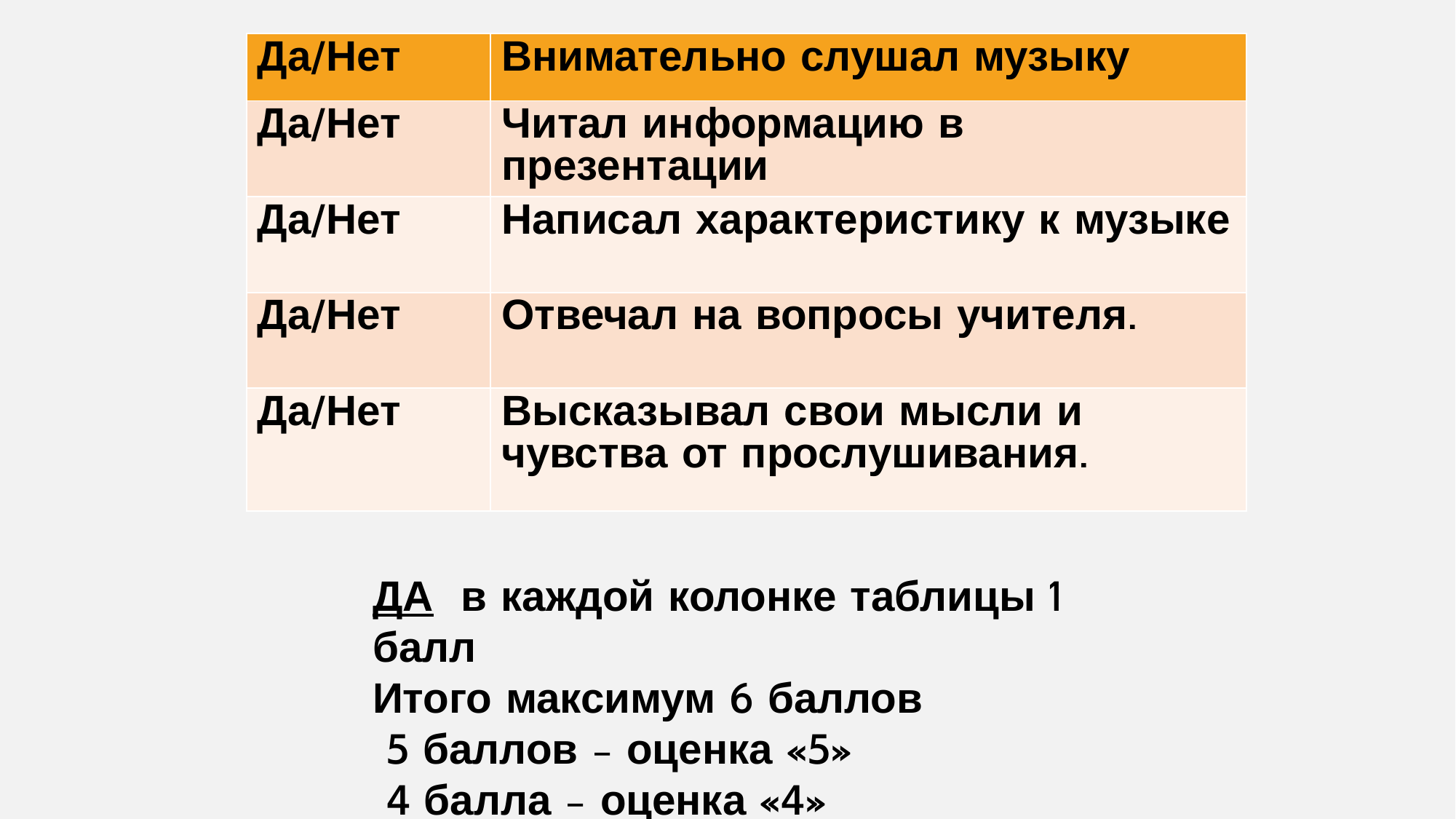

| Да/Нет | Внимательно слушал музыку |
| --- | --- |
| Да/Нет | Читал информацию в презентации |
| Да/Нет | Написал характеристику к музыке |
| Да/Нет | Отвечал на вопросы учителя. |
| Да/Нет | Высказывал свои мысли и чувства от прослушивания. |
#

ДА  в каждой колонке таблицы 1 балл
Итого максимум 6 баллов
 5 баллов – оценка «5»
 4 балла – оценка «4»